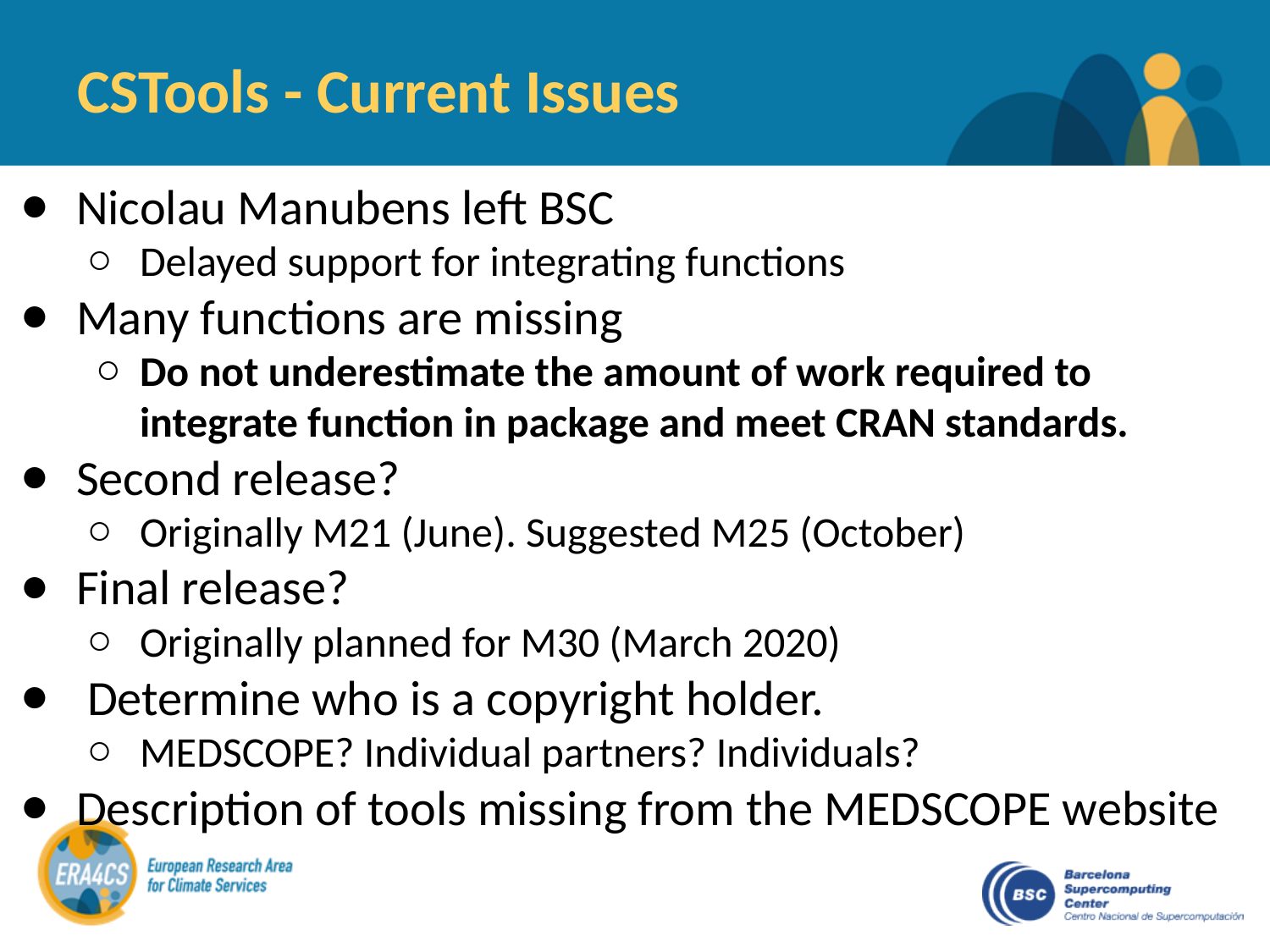

# CSTools - Current Issues
Nicolau Manubens left BSC
Delayed support for integrating functions
Many functions are missing
Do not underestimate the amount of work required to integrate function in package and meet CRAN standards.
Second release?
Originally M21 (June). Suggested M25 (October)
Final release?
Originally planned for M30 (March 2020)
 Determine who is a copyright holder.
MEDSCOPE? Individual partners? Individuals?
Description of tools missing from the MEDSCOPE website